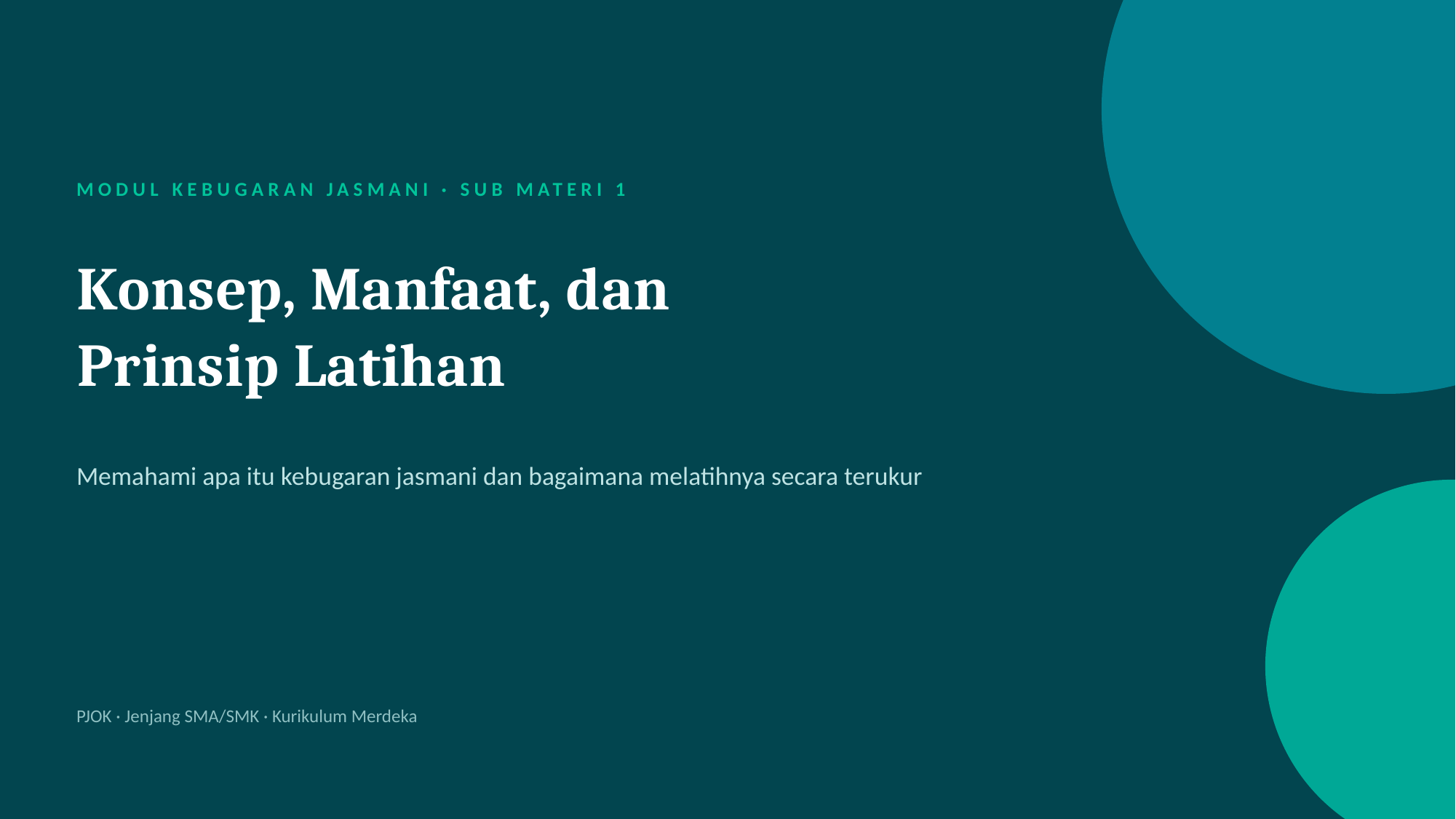

MODUL KEBUGARAN JASMANI · SUB MATERI 1
Konsep, Manfaat, dan
Prinsip Latihan
Memahami apa itu kebugaran jasmani dan bagaimana melatihnya secara terukur

PJOK · Jenjang SMA/SMK · Kurikulum Merdeka